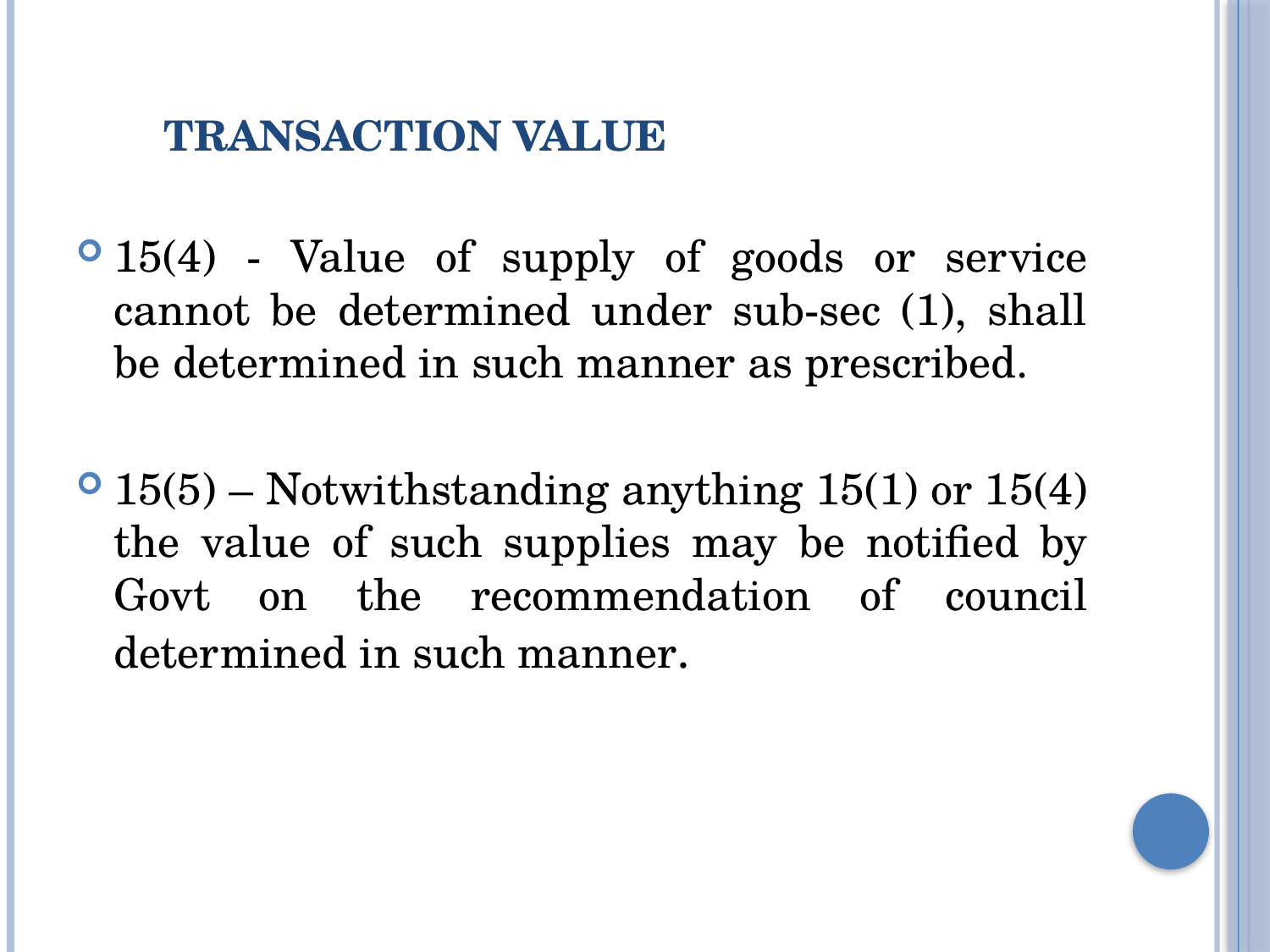

# Transaction Value
15(4) - Value of supply of goods or service cannot be determined under sub-sec (1), shall be determined in such manner as prescribed.

15(5) – Notwithstanding anything 15(1) or 15(4) the value of such supplies may be notified by Govt on the recommendation of council determined in such manner.